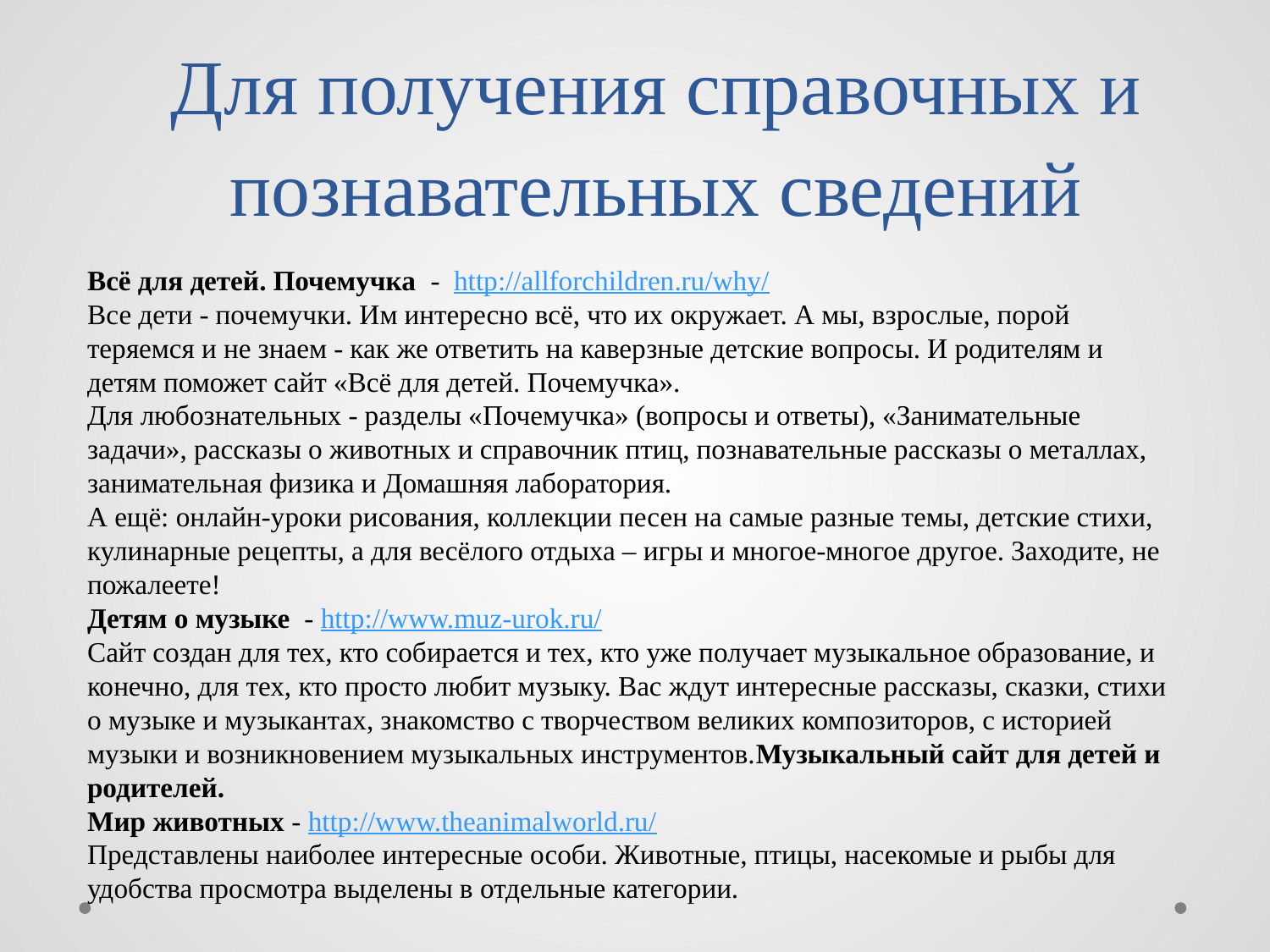

# Для получения справочных и познавательных сведений
Всё для детей. Почемучка  -  http://allforchildren.ru/why/
Все дети - почемучки. Им интересно всё, что их окружает. А мы, взрослые, порой теряемся и не знаем - как же ответить на каверзные детские вопросы. И родителям и детям поможет сайт «Всё для детей. Почемучка».
Для любознательных - разделы «Почемучка» (вопросы и ответы), «Занимательные задачи», рассказы о животных и справочник птиц, познавательные рассказы о металлах, занимательная физика и Домашняя лаборатория.
А ещё: онлайн-уроки рисования, коллекции песен на самые разные темы, детские стихи, кулинарные рецепты, а для весёлого отдыха – игры и многое-многое другое. Заходите, не пожалеете!
Детям о музыке  - http://www.muz-urok.ru/
Сайт создан для тех, кто собирается и тех, кто уже получает музыкальное образование, и конечно, для тех, кто просто любит музыку. Вас ждут интересные рассказы, сказки, стихи о музыке и музыкантах, знакомство с творчеством великих композиторов, с историей музыки и возникновением музыкальных инструментов.Музыкальный сайт для детей и родителей.
Мир животных - http://www.theanimalworld.ru/
Представлены наиболее интересные особи. Животные, птицы, насекомые и рыбы для удобства просмотра выделены в отдельные категории.